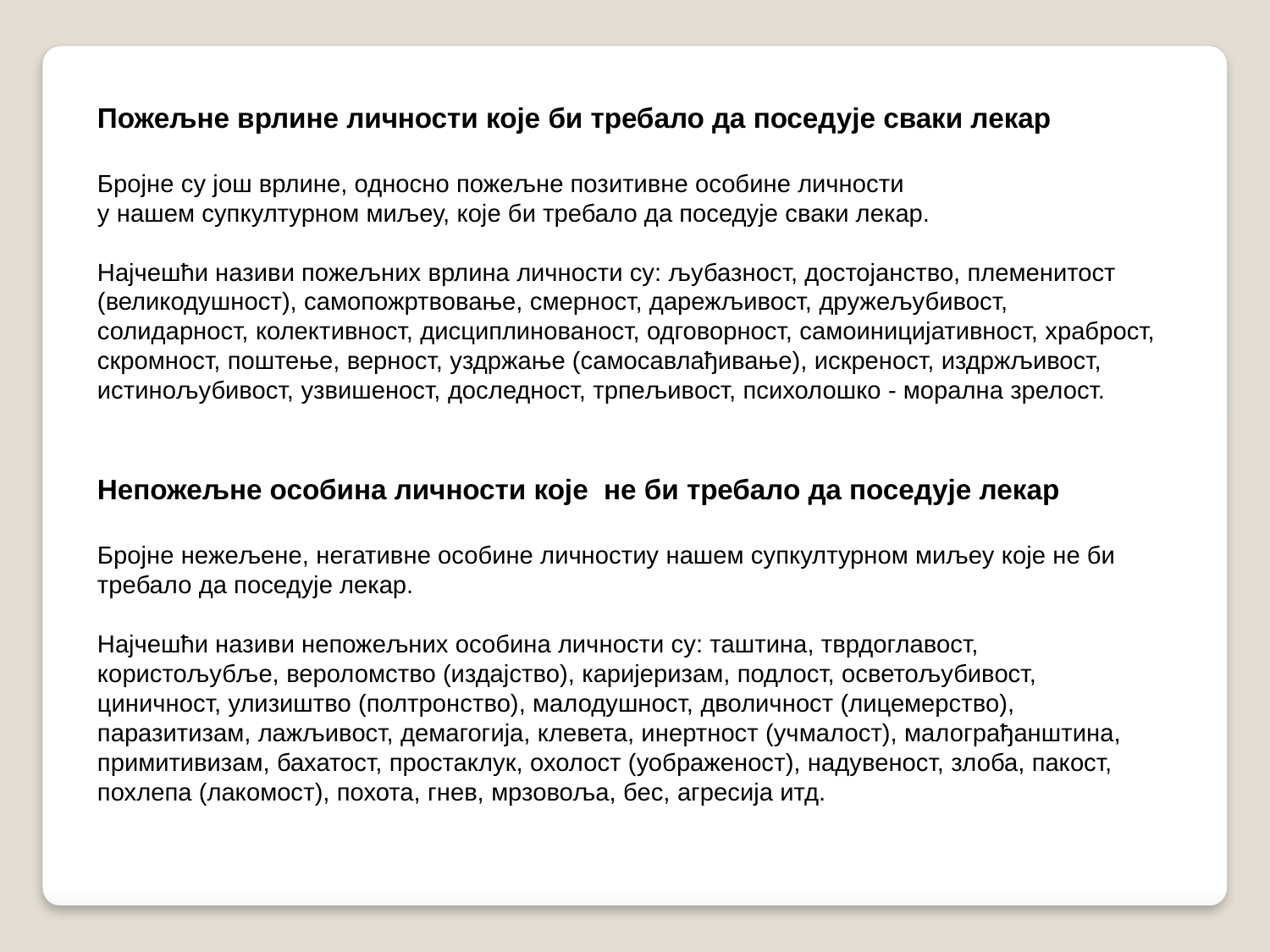

Пожељне врлине личности које би требало да поседује сваки лекар

Бројне су још врлине, односно пожељне позитивне особине личности
у нашем супкултурном миљеу, које би требало да поседује сваки лекар.

Најчешћи називи пожељних врлина личности су: љубазност, достојанство, племенитост (великодушност), самопожртвовање, смерност, дарежљивост, дружељубивост, солидарност, колективност, дисциплинованост, одговорност, самоиницијативност, храброст, скромност, поштење, верност, уздржање (самосавлађивање), искреност, издржљивост, истинољубивост, узвишеност, доследност, трпељивост, психолошко - морална зрелост.

Непожељне особина личности које  не би требало да поседује лекар

Бројне нежељене, негативне особине личностиу нашем супкултурном миљеу које не би требало да поседује лекар.

Најчешћи називи непожељних особина личности су: таштина, тврдоглавост, користољубље, вероломство (издајство), каријеризам, подлост, осветољубивост, циничност, улизиштво (полтронство), малодушност, дволичност (лицемерство), паразитизам, лажљивост, демагогија, клевета, инертност (учмалост), малограђанштина, примитивизам, бахатост, простаклук, охолост (уображеност), надувеност, злоба, пакост, похлепа (лакомост), похота, гнев, мрзовоља, бес, агресија итд.